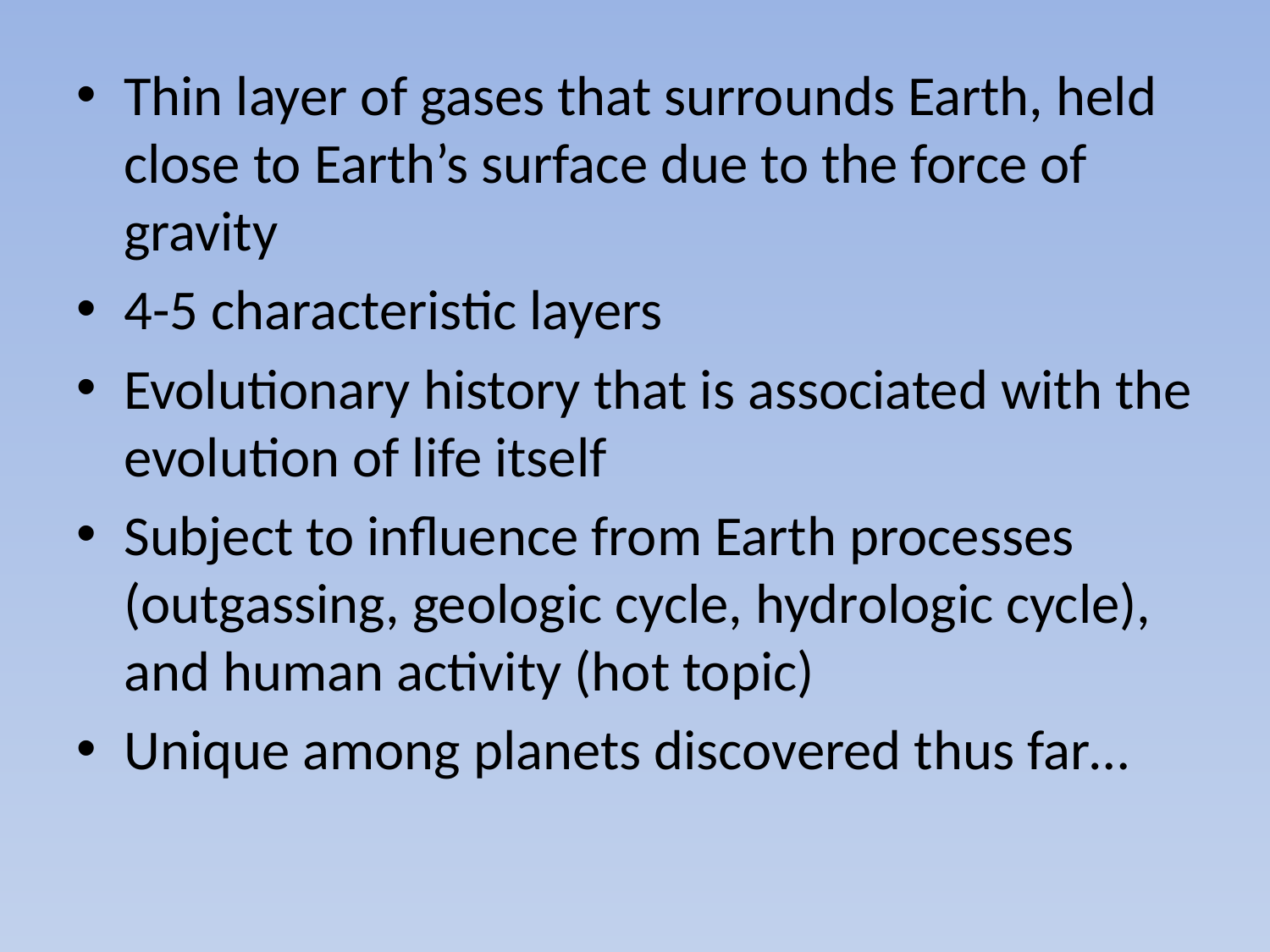

Thin layer of gases that surrounds Earth, held close to Earth’s surface due to the force of gravity
4-5 characteristic layers
Evolutionary history that is associated with the evolution of life itself
Subject to influence from Earth processes (outgassing, geologic cycle, hydrologic cycle), and human activity (hot topic)
Unique among planets discovered thus far…